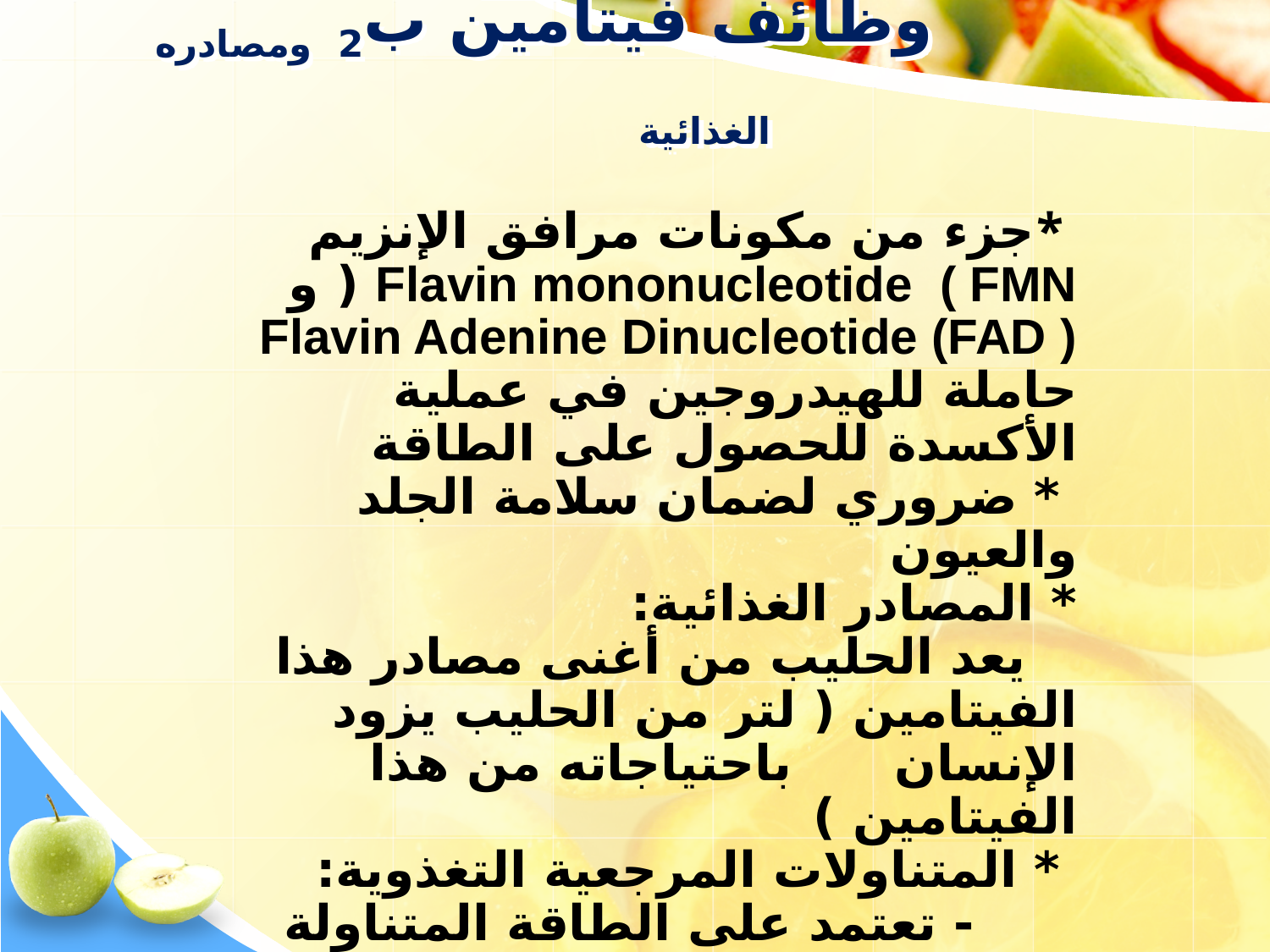

# وظائف فيتامين ب2  ومصادره الغذائية
 *جزء من مكونات مرافق الإنزيم Flavin mononucleotide  ( FMN ( و Flavin Adenine Dinucleotide (FAD ) حاملة للهيدروجين في عملية الأكسدة للحصول على الطاقة
 * ضروري لضمان سلامة الجلد والعيون
* المصادر الغذائية:
   يعد الحليب من أغنى مصادر هذا الفيتامين ( لتر من الحليب يزود الإنسان      باحتياجاته من هذا الفيتامين )
 * المتناولات المرجعية التغذوية:
      - تعتمد على الطاقة المتناولة
      - 0.6 ملجرام / 1000 سعر حراري